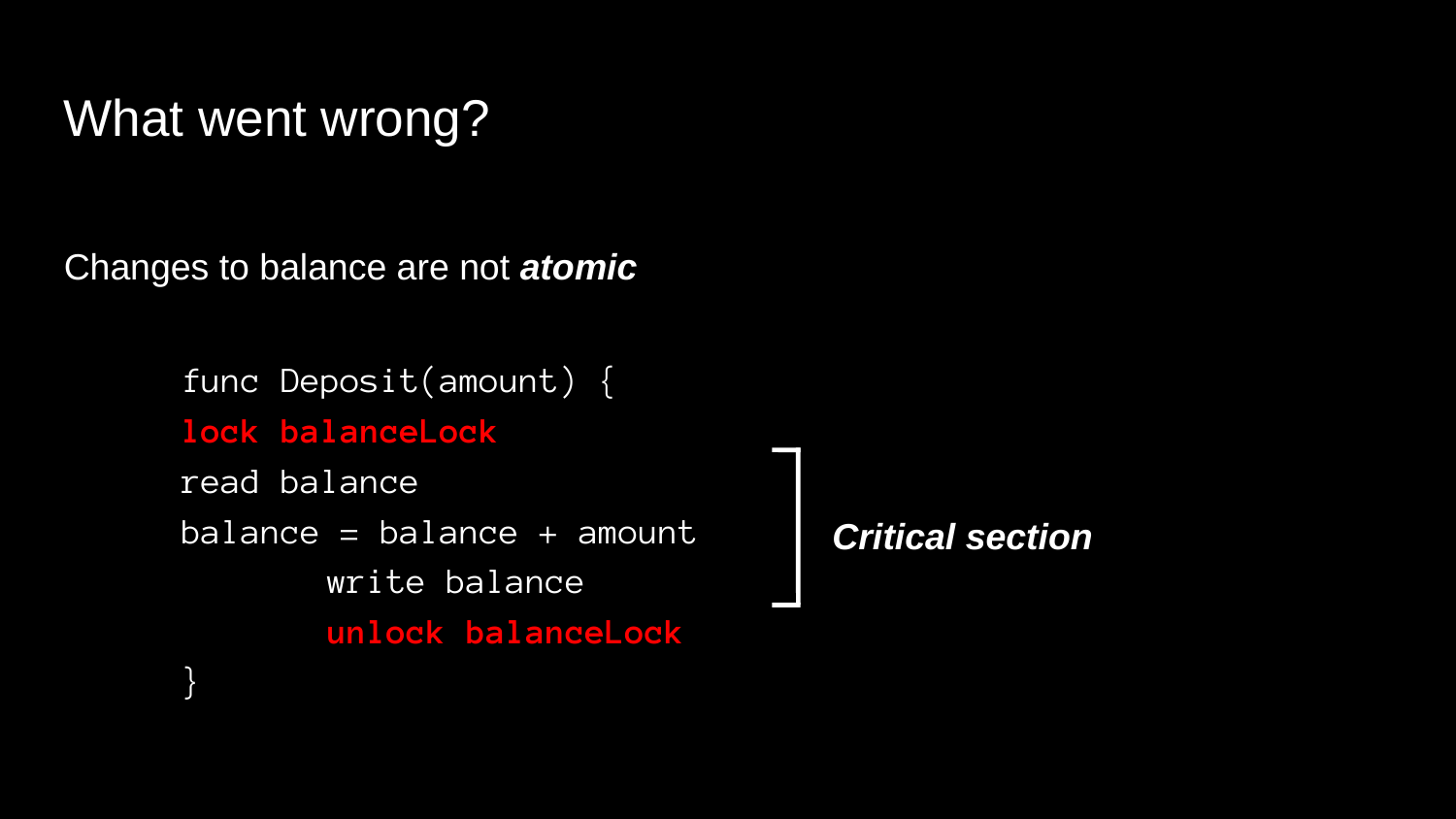

What went wrong?
Changes to balance are not atomic
func Deposit(amount) {
lock balanceLock
read balance
balance = balance + amount
	write balance
	unlock balanceLock
}

Critical section